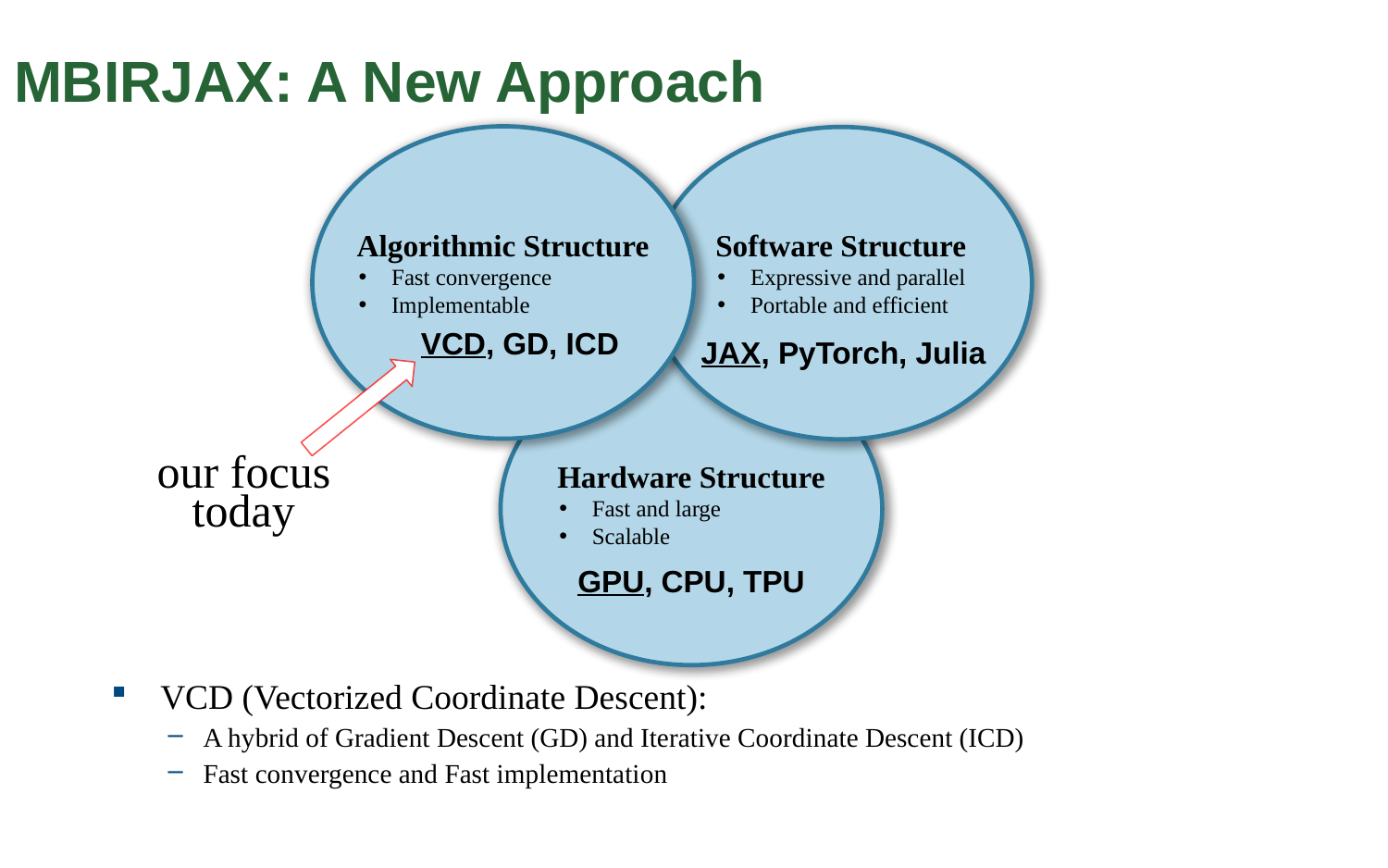

# MBIRJAX: A New Approach

Algorithmic Structure
Fast convergence
Implementable

Software Structure
Expressive and parallel
Portable and efficient

Hardware Structure
Fast and large
Scalable
VCD, GD, ICD
JAX, PyTorch, Julia
GPU, CPU, TPU

our focus today
VCD (Vectorized Coordinate Descent):
A hybrid of Gradient Descent (GD) and Iterative Coordinate Descent (ICD)
Fast convergence and Fast implementation
11